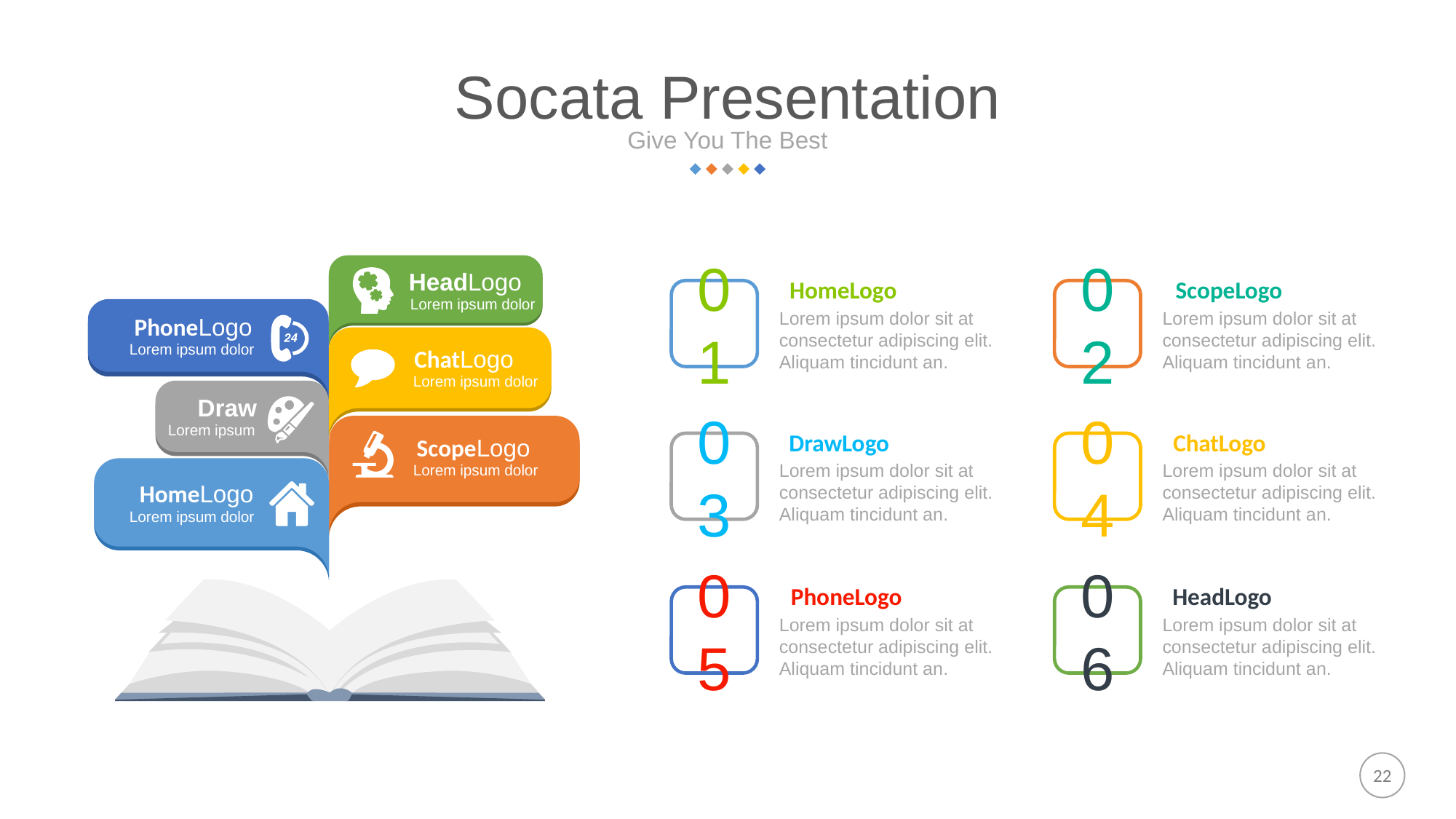

Socata Presentation
Give You The Best

HeadLogo

Lorem ipsum dolor
HomeLogo
ScopeLogo
01
02

PhoneLogo

Lorem ipsum dolor
Lorem ipsum dolor sit at consectetur adipiscing elit. Aliquam tincidunt an.
Lorem ipsum dolor sit at consectetur adipiscing elit. Aliquam tincidunt an.

ChatLogo

Lorem ipsum dolor

Draw

Lorem ipsum

ScopeLogo

Lorem ipsum dolor
DrawLogo
ChatLogo
03
04
Lorem ipsum dolor sit at consectetur adipiscing elit. Aliquam tincidunt an.
Lorem ipsum dolor sit at consectetur adipiscing elit. Aliquam tincidunt an.

HomeLogo

Lorem ipsum dolor

PhoneLogo
HeadLogo
05
06
Lorem ipsum dolor sit at consectetur adipiscing elit. Aliquam tincidunt an.
Lorem ipsum dolor sit at consectetur adipiscing elit. Aliquam tincidunt an.